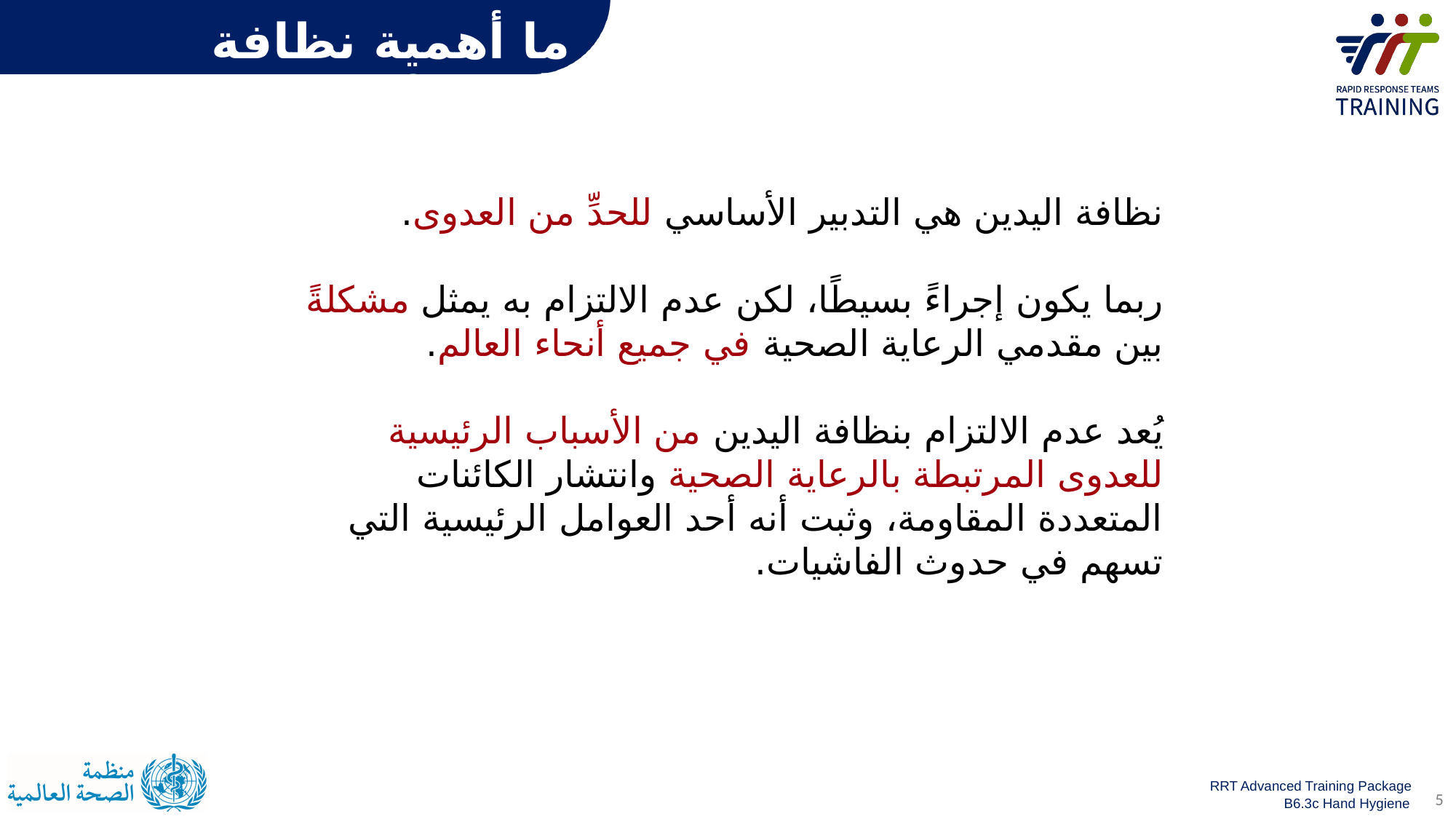

ما أهمية نظافة اليدين؟
نظافة اليدين هي التدبير الأساسي للحدِّ من العدوى.

ربما يكون إجراءً بسيطًا، لكن عدم الالتزام به يمثل مشكلةً بين مقدمي الرعاية الصحية في جميع أنحاء العالم.

يُعد عدم الالتزام بنظافة اليدين من الأسباب الرئيسية للعدوى المرتبطة بالرعاية الصحية وانتشار الكائنات المتعددة المقاومة، وثبت أنه أحد العوامل الرئيسية التي تسهم في حدوث الفاشيات.